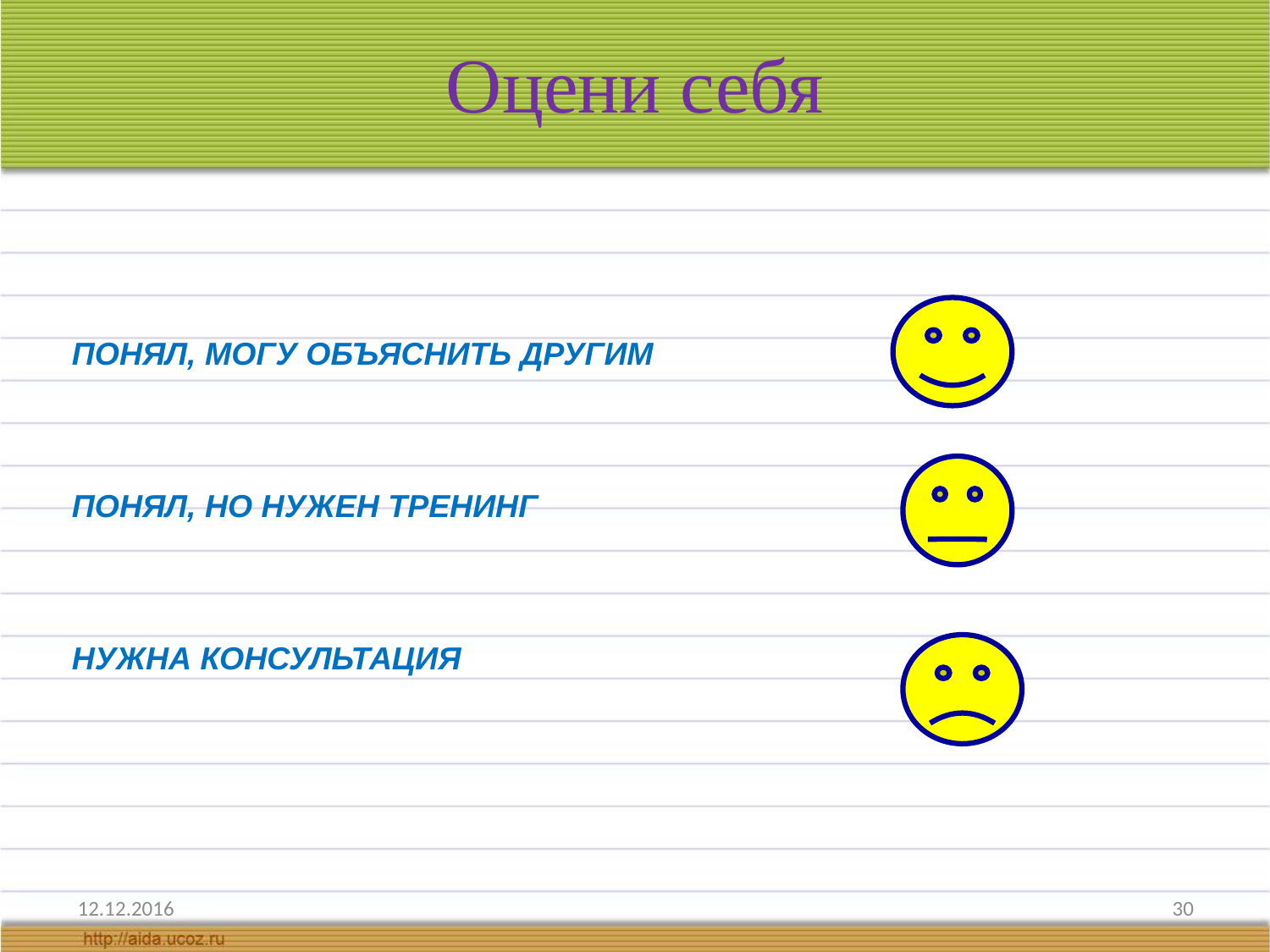

# Оцени себя

ПОНЯЛ, МОГУ ОБЪЯСНИТЬ ДРУГИМ

ПОНЯЛ, НО НУЖЕН ТРЕНИНГ

НУЖНА КОНСУЛЬТАЦИЯ

12.12.2016
30